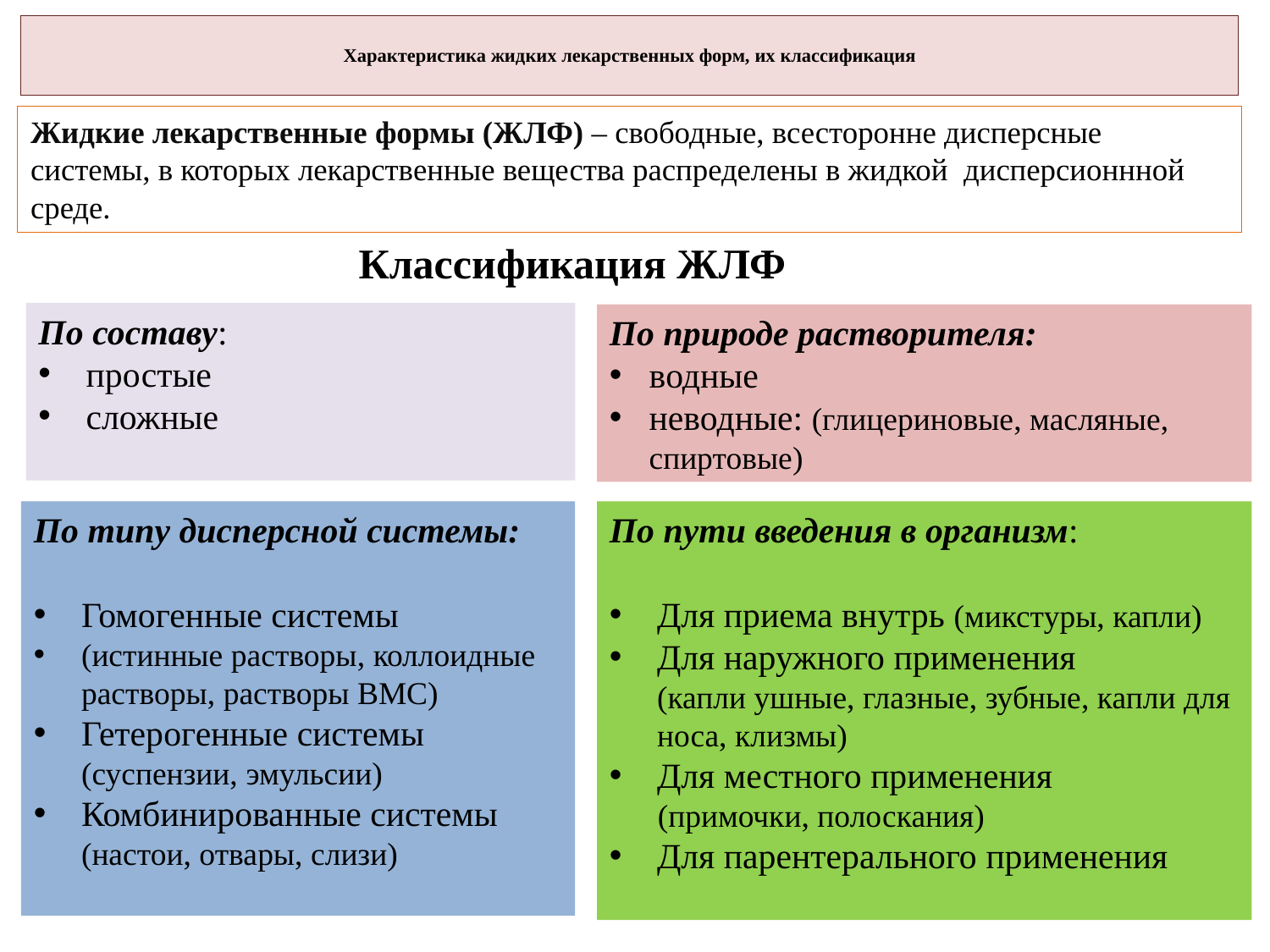

# Характеристика жидких лекарственных форм, их классификация

Жидкие лекарственные формы (ЖЛФ) – свободные, всесторонне дисперсные системы, в которых лекарственные вещества распределены в жидкой  дисперсионнной  среде.

Классификация ЖЛФ

По составу:
простые
сложные

По природе растворителя:
водные
неводные: (глицериновые, масляные, спиртовые)

По типу дисперсной системы:

Гомогенные системы
(истинные растворы, коллоидные растворы, растворы ВМС)
Гетерогенные системы (суспензии, эмульсии)
Комбинированные системы (настои, отвары, слизи)

По пути введения в организм:

Для приема внутрь (микстуры, капли)
Для наружного применения          (капли ушные, глазные, зубные, капли для носа, клизмы)
Для местного применения
      (примочки, полоскания)
Для парентерального применения